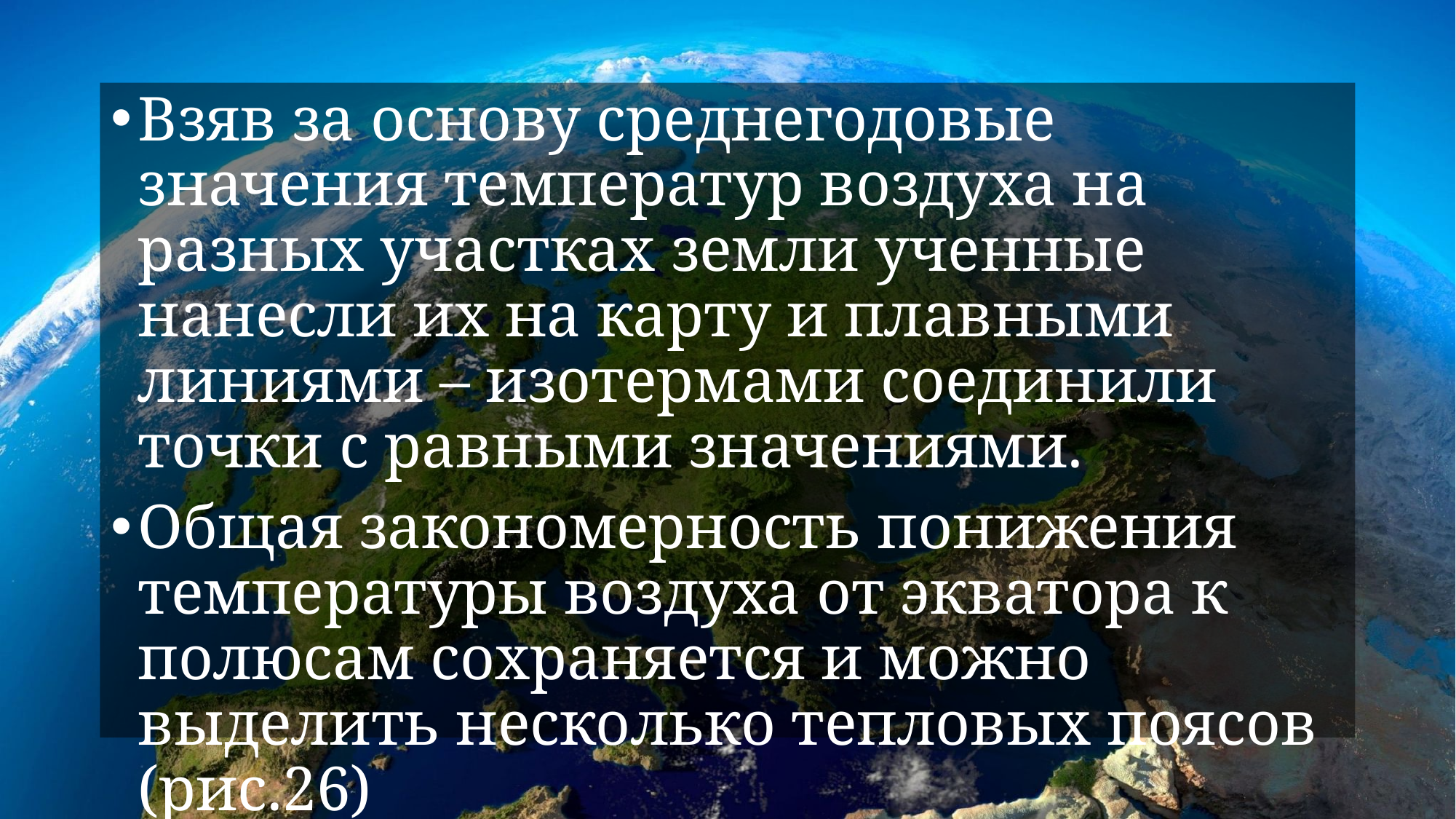

Взяв за основу среднегодовые значения температур воздуха на разных участках земли ученные нанесли их на карту и плавными линиями – изотермами соединили точки с равными значениями.
Общая закономерность понижения температуры воздуха от экватора к полюсам сохраняется и можно выделить несколько тепловых поясов (рис.26)